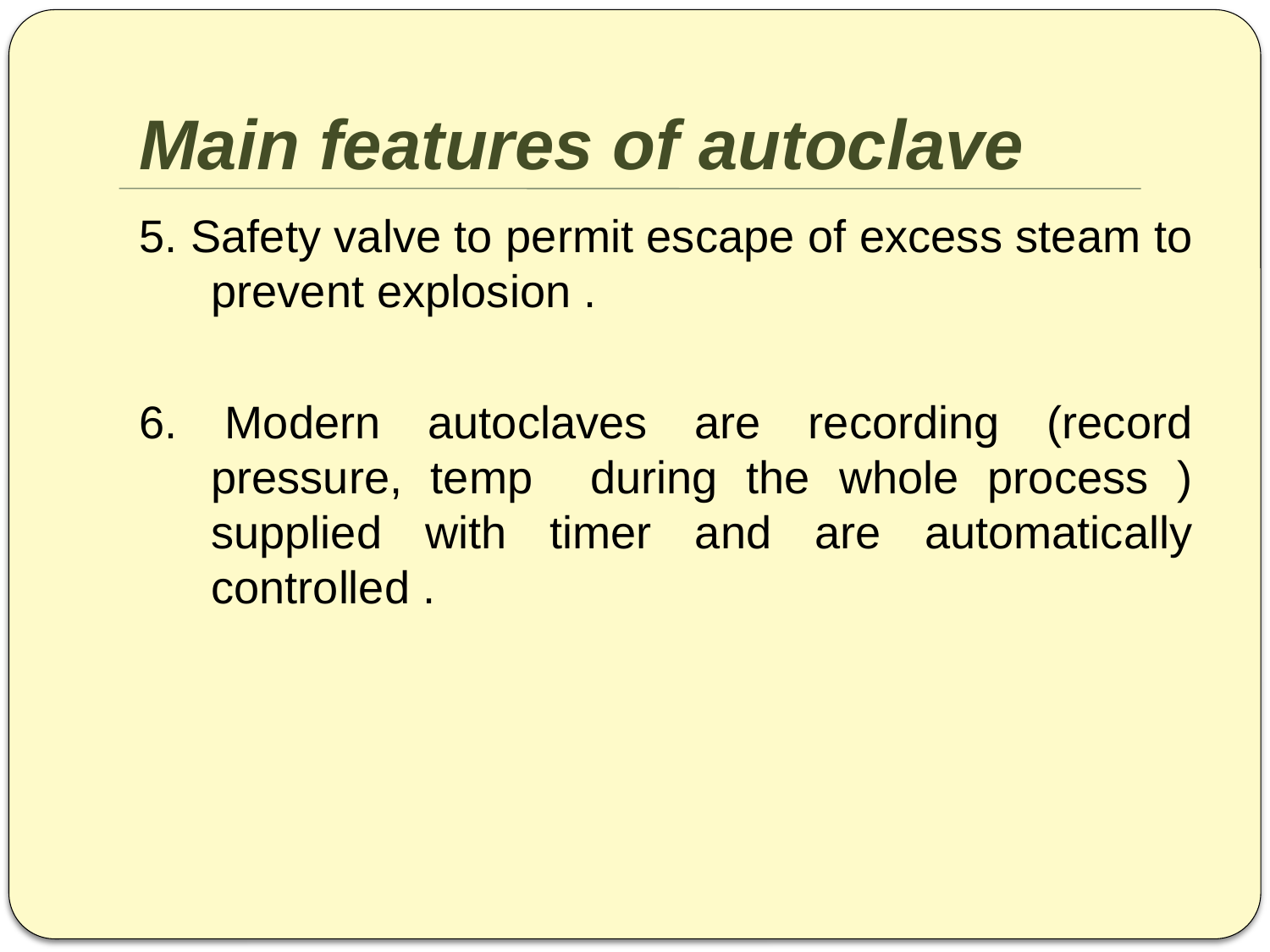

# Main features of autoclave
5. Safety valve to permit escape of excess steam to prevent explosion .

6. Modern autoclaves are recording (record pressure, temp  during the whole process ) supplied with timer and are automatically controlled .